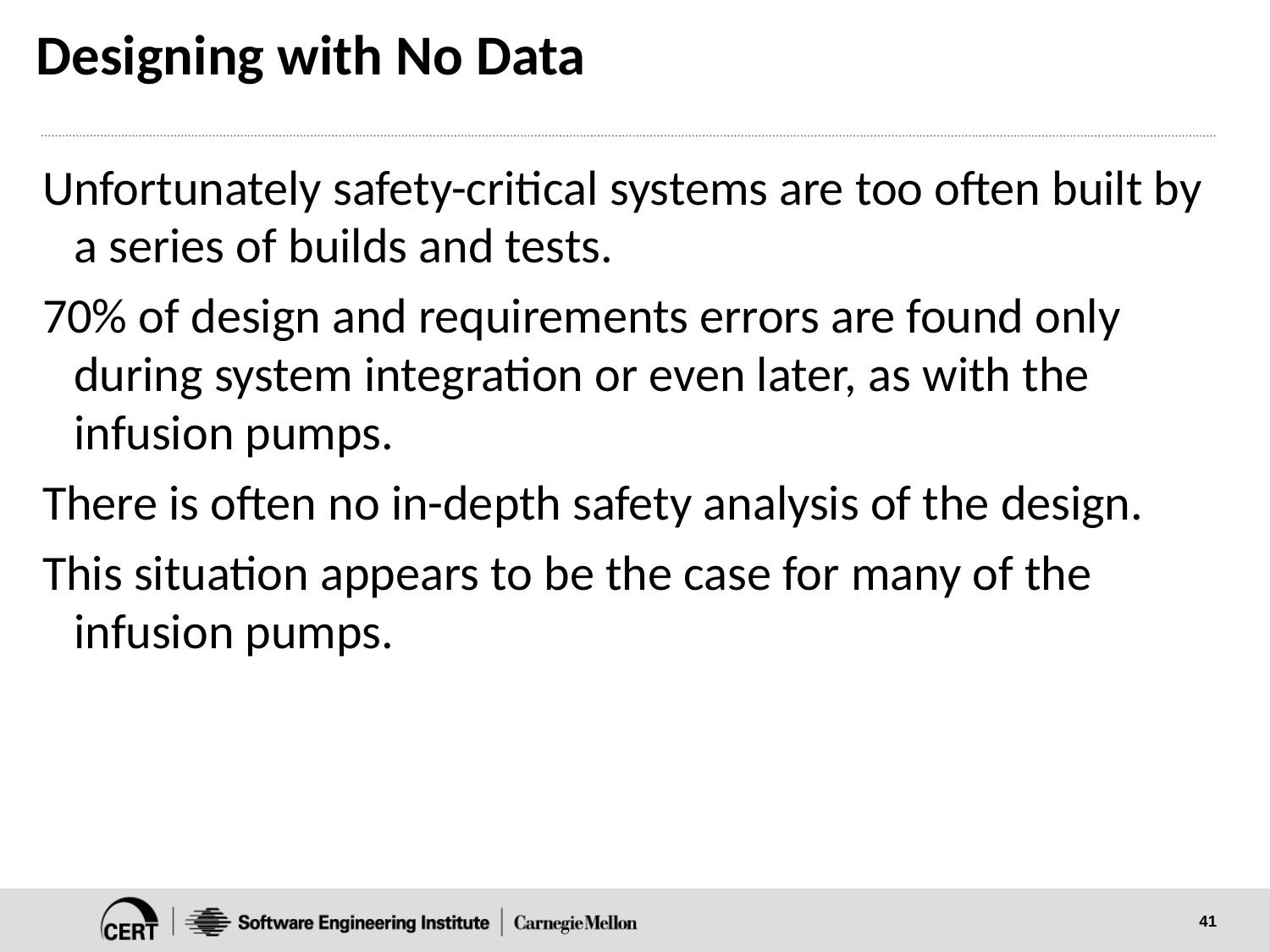

# Designing with No Data
Unfortunately safety-critical systems are too often built by a series of builds and tests.
70% of design and requirements errors are found only during system integration or even later, as with the infusion pumps.
There is often no in-depth safety analysis of the design.
This situation appears to be the case for many of the infusion pumps.